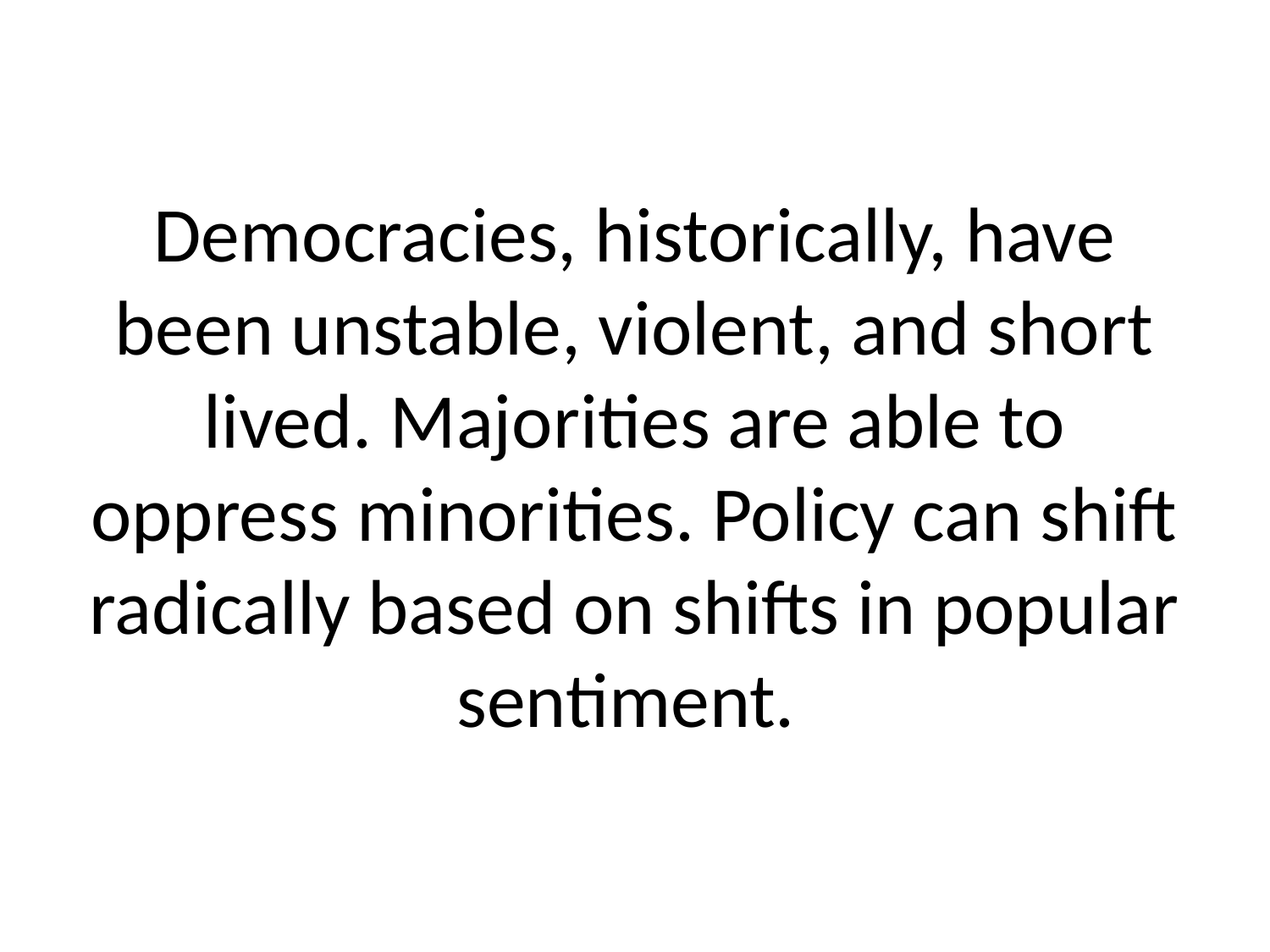

# Democracies, historically, have been unstable, violent, and short lived. Majorities are able to oppress minorities. Policy can shift radically based on shifts in popular sentiment.